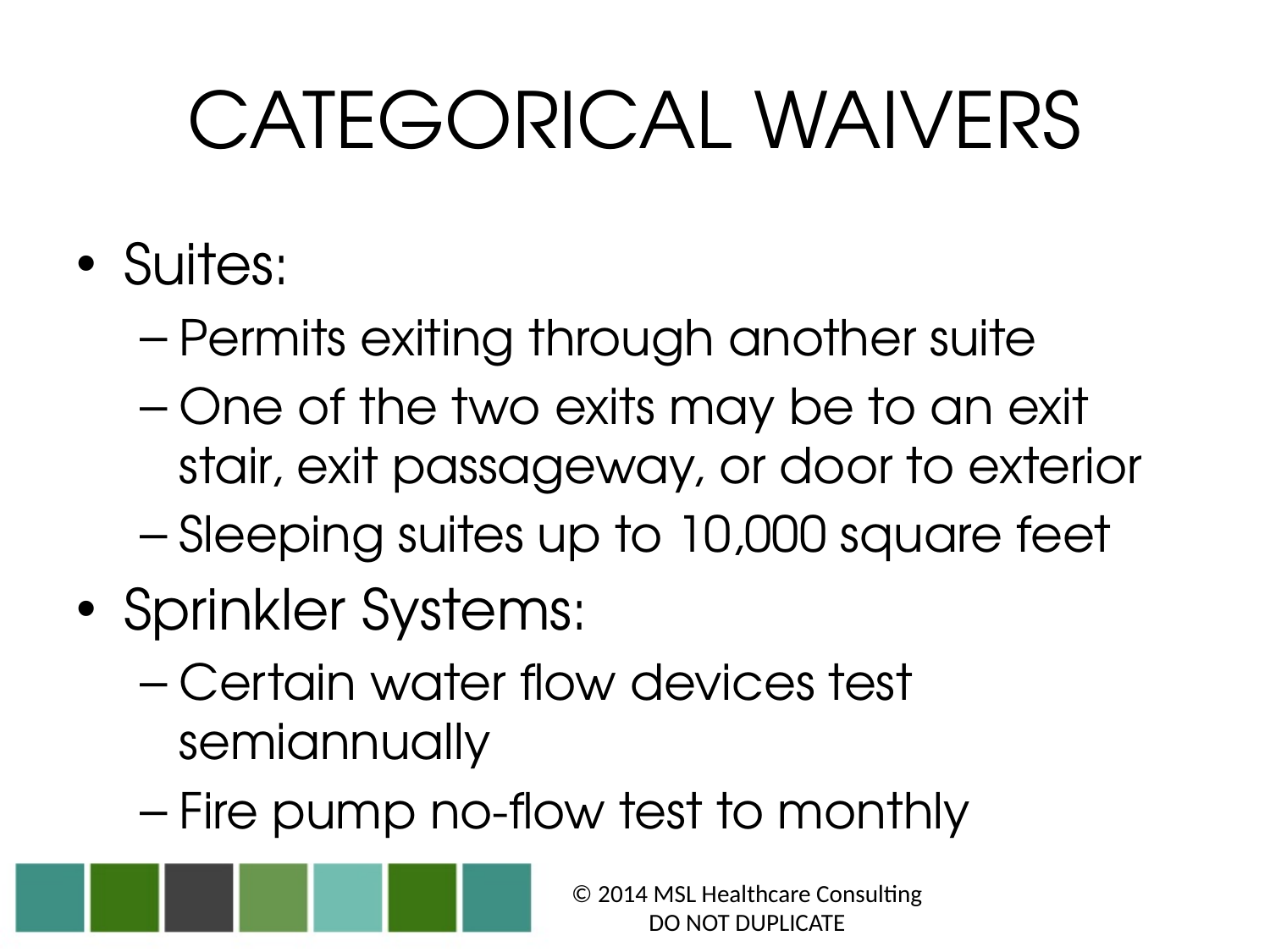

# CATEGORICAL WAIVERS
Suites:
Permits exiting through another suite
One of the two exits may be to an exit stair, exit passageway, or door to exterior
Sleeping suites up to 10,000 square feet
Sprinkler Systems:
Certain water flow devices test semiannually
Fire pump no-flow test to monthly
© 2014 MSL Healthcare Consulting
DO NOT DUPLICATE